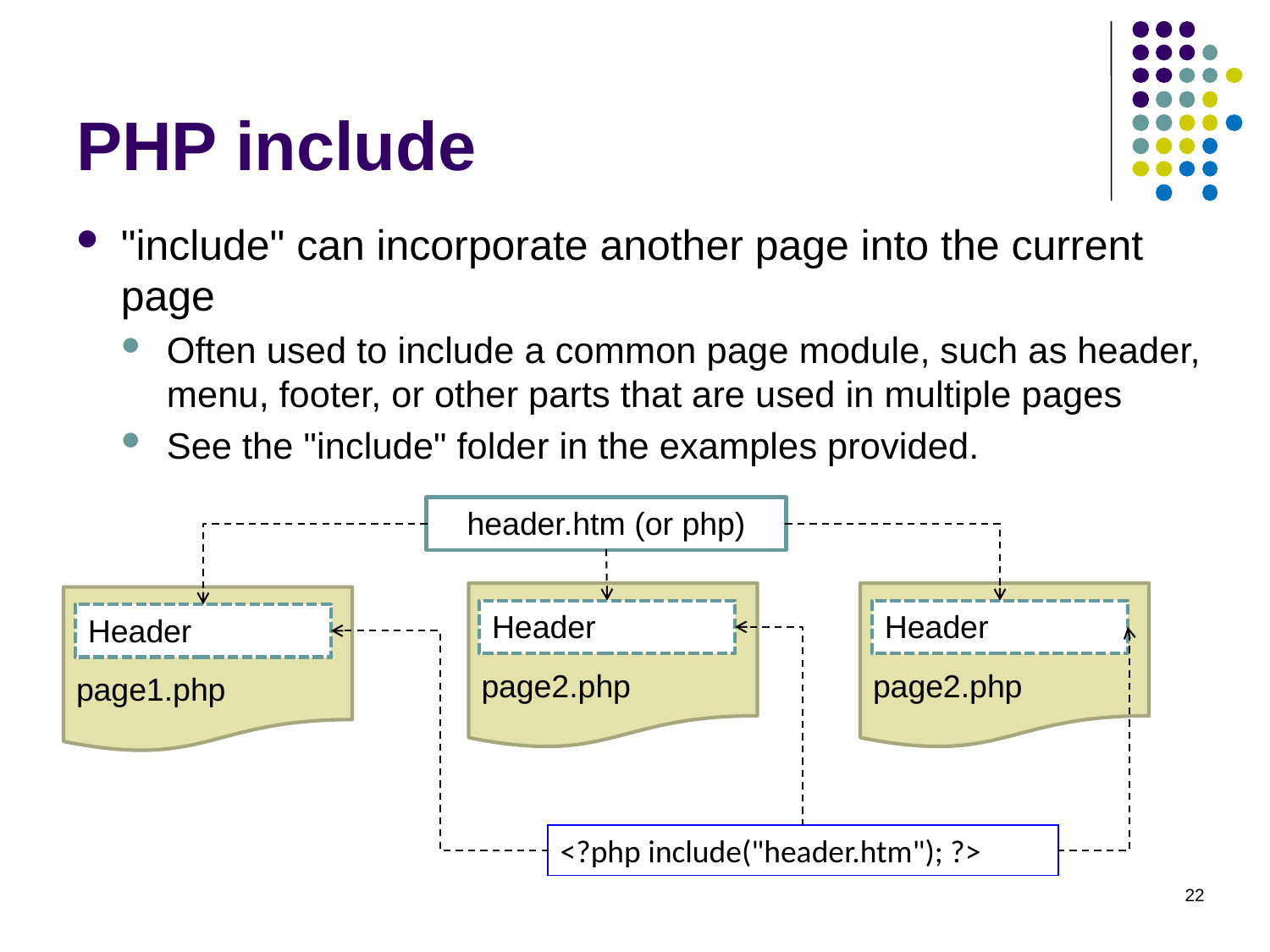

# PHP include
"include" can incorporate another page into the current page
Often used to include a common page module, such as header, menu, footer, or other parts that are used in multiple pages
See the "include" folder in the examples provided.
header.htm (or php)

page2.php

page2.php

page1.php
Header
Header
Header
<?php include("header.htm"); ?>
22